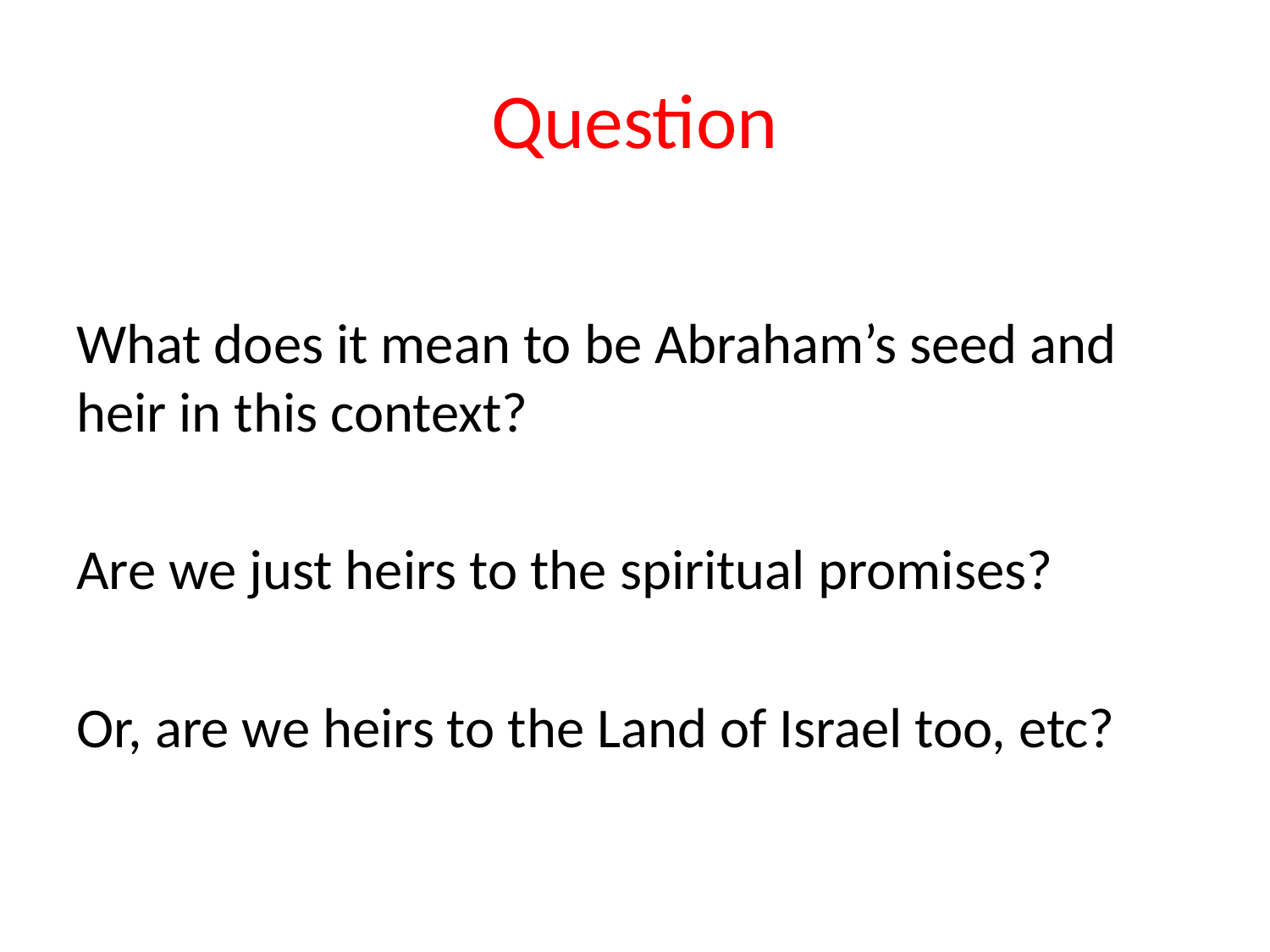

# Question

What does it mean to be Abraham’s seed and heir in this context?

Are we just heirs to the spiritual promises?

Or, are we heirs to the Land of Israel too, etc?